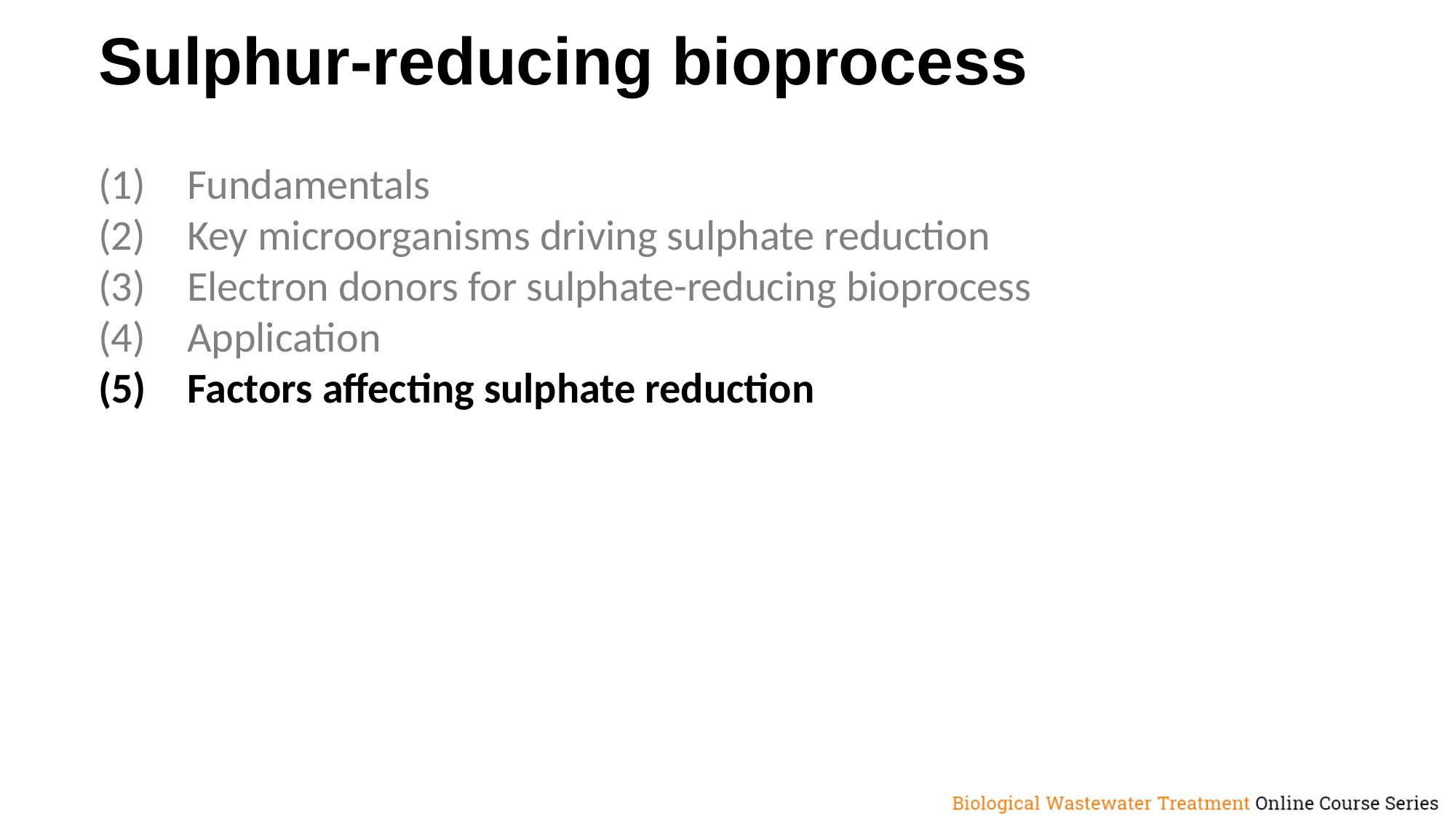

Sulphur-reducing bioprocess

Fundamentals
Key microorganisms driving sulphate reduction
Electron donors for sulphate-reducing bioprocess
Application
Factors affecting sulphate reduction